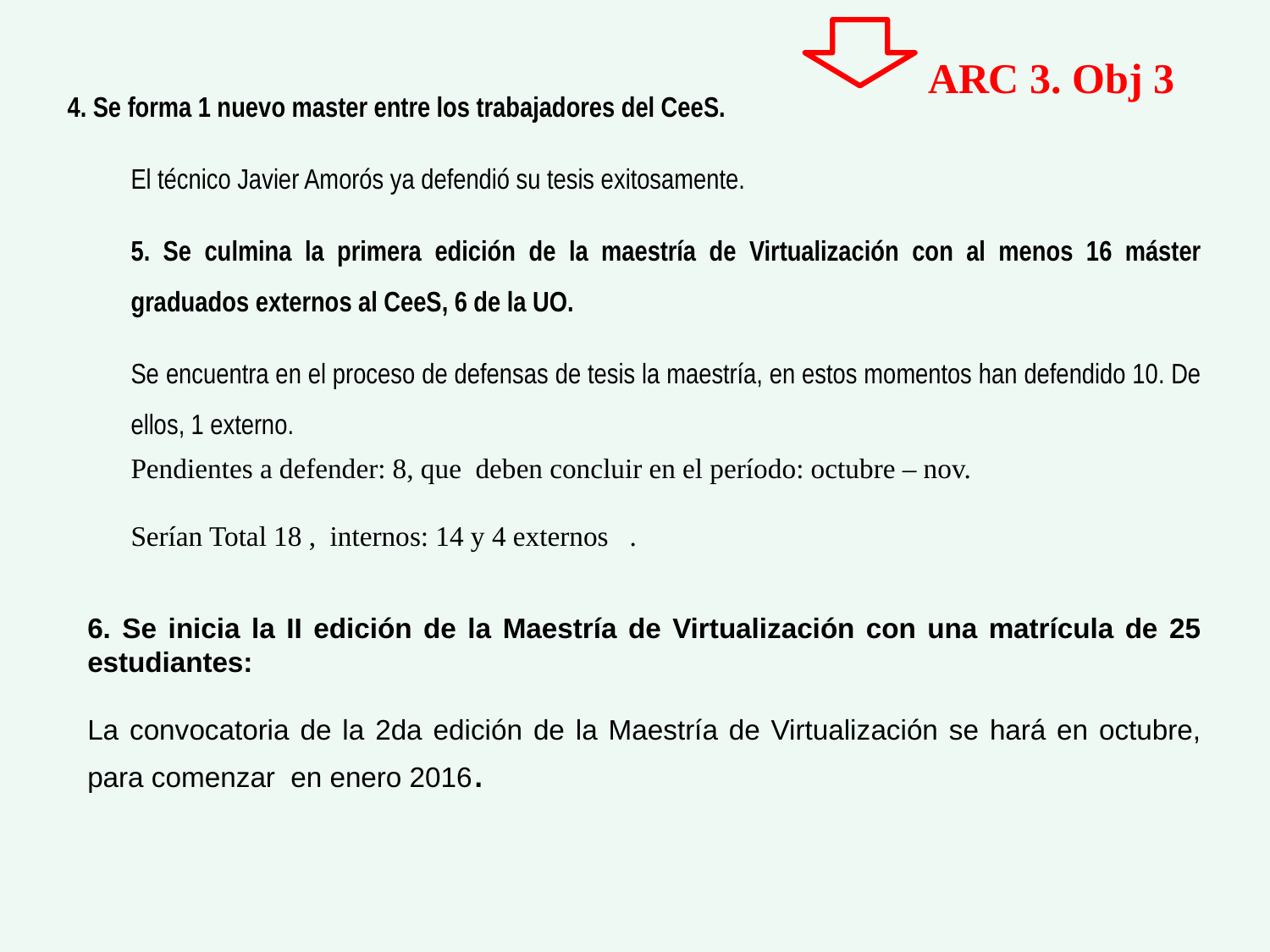

ARC 3. Obj 3
4. Se forma 1 nuevo master entre los trabajadores del CeeS.
El técnico Javier Amorós ya defendió su tesis exitosamente.
5. Se culmina la primera edición de la maestría de Virtualización con al menos 16 máster graduados externos al CeeS, 6 de la UO.
Se encuentra en el proceso de defensas de tesis la maestría, en estos momentos han defendido 10. De ellos, 1 externo.
Pendientes a defender: 8, que  deben concluir en el período: octubre – nov.

Serían Total 18 ,  internos: 14 y 4 externos   .

6. Se inicia la II edición de la Maestría de Virtualización con una matrícula de 25 estudiantes:

La convocatoria de la 2da edición de la Maestría de Virtualización se hará en octubre, para comenzar  en enero 2016.